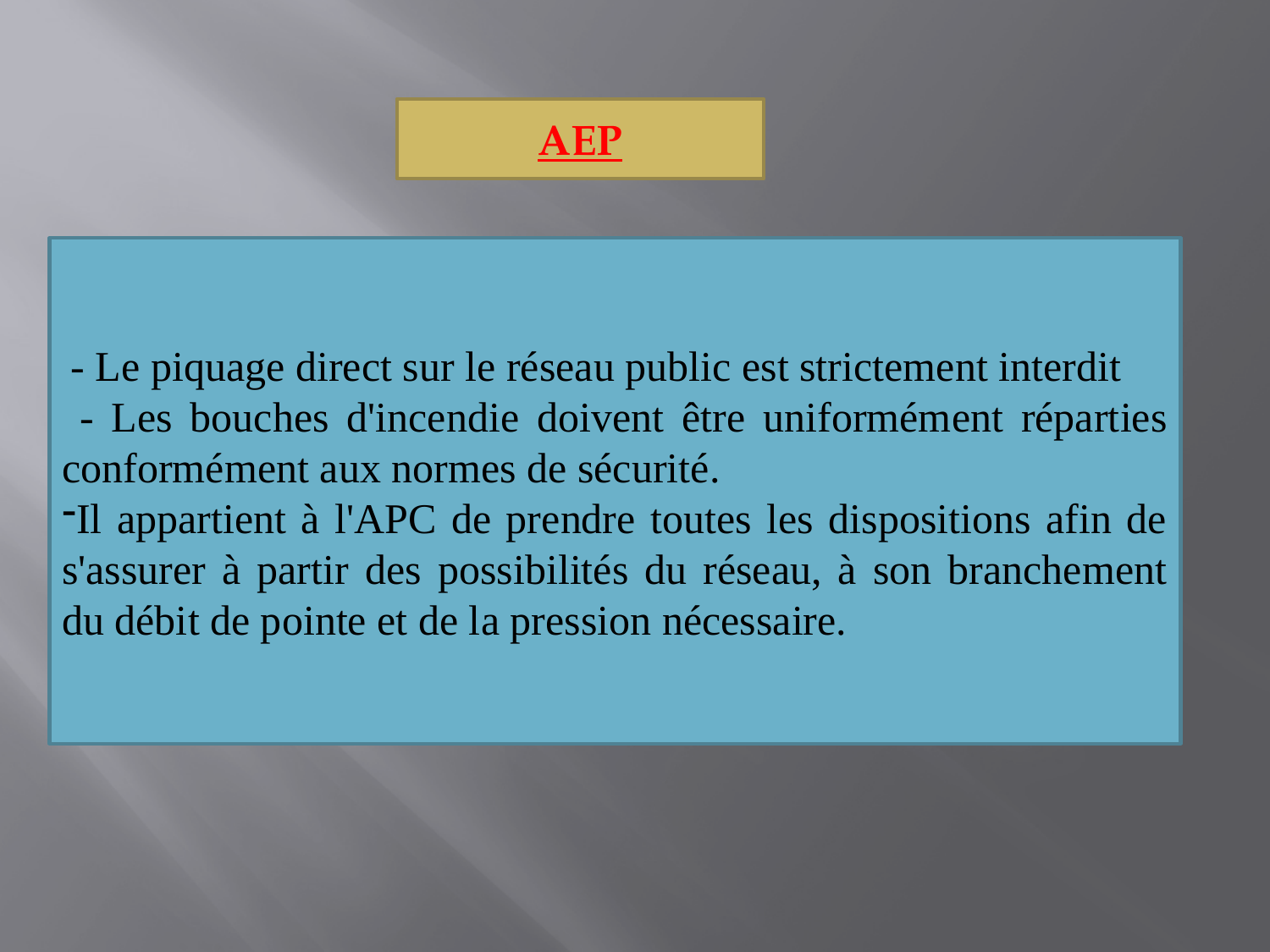

AEP
 - Le piquage direct sur le réseau public est strictement interdit
 - Les bouches d'incendie doivent être uniformément réparties conformément aux normes de sécurité.
Il appartient à l'APC de prendre toutes les dispositions afin de s'assurer à partir des possibilités du réseau, à son branchement du débit de pointe et de la pression nécessaire.